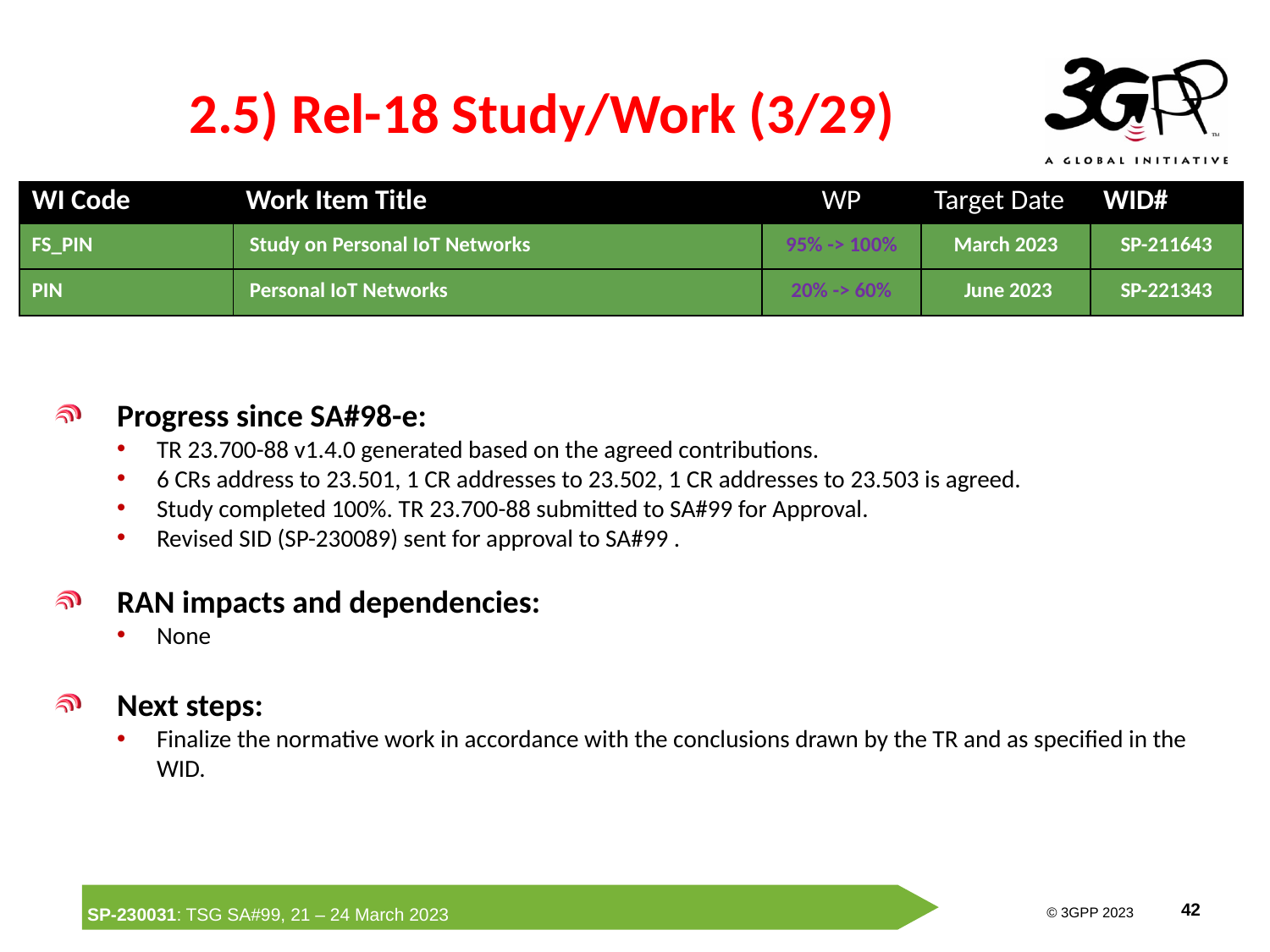

# 2.5) Rel-18 Study/Work (3/29)
| WI Code | Work Item Title | WP | Target Date | WID# |
| --- | --- | --- | --- | --- |
| FS\_PIN | Study on Personal IoT Networks | 95% -> 100% | March 2023 | SP-211643 |
| PIN | Personal IoT Networks | 20% -> 60% | June 2023 | SP-221343 |
Progress since SA#98-e:
TR 23.700-88 v1.4.0 generated based on the agreed contributions.
6 CRs address to 23.501, 1 CR addresses to 23.502, 1 CR addresses to 23.503 is agreed.
Study completed 100%. TR 23.700-88 submitted to SA#99 for Approval.
Revised SID (SP-230089) sent for approval to SA#99 .

RAN impacts and dependencies:
None

Next steps:
Finalize the normative work in accordance with the conclusions drawn by the TR and as specified in the WID.